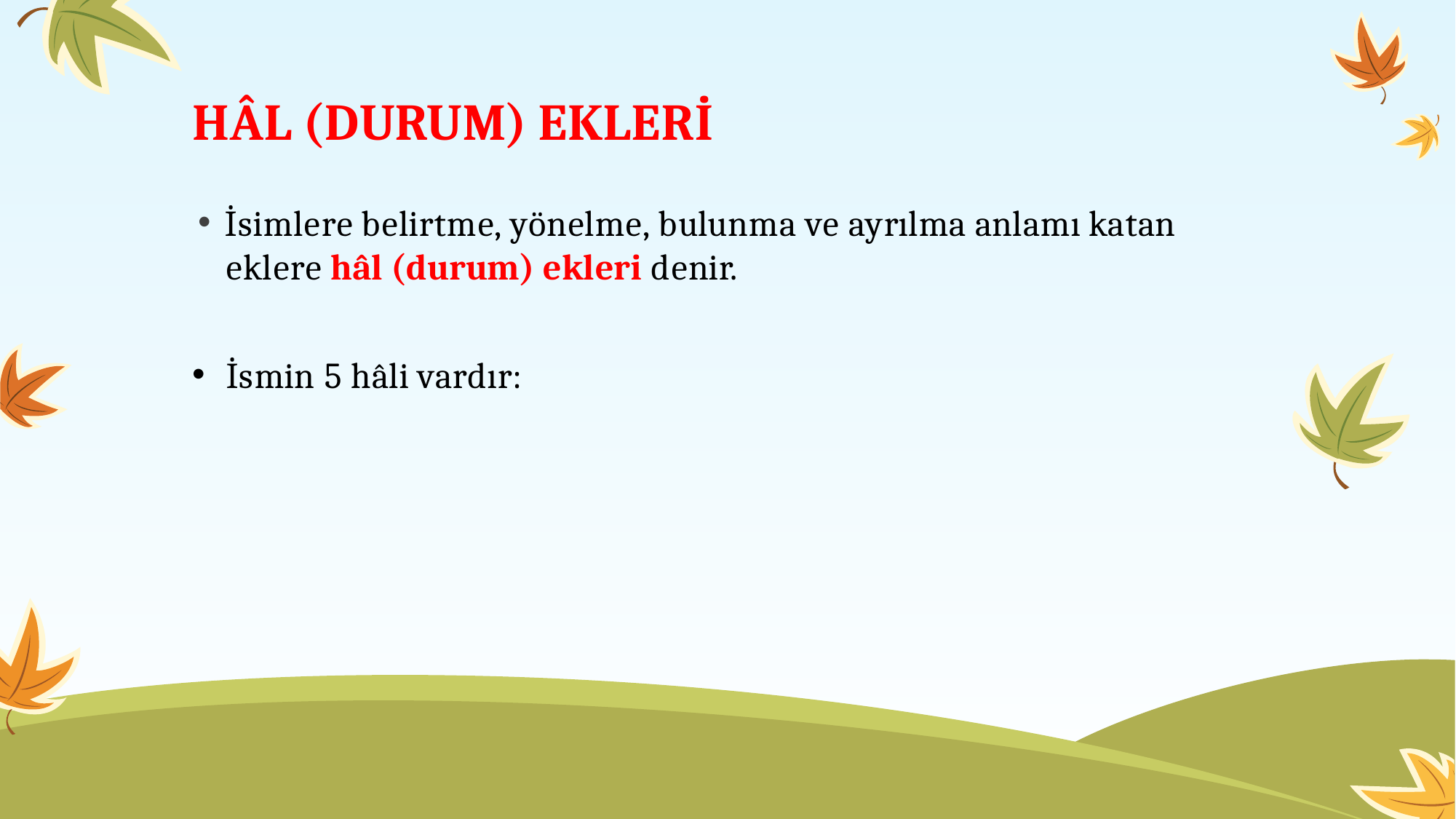

# HÂL (DURUM) EKLERİ
İsimlere belirtme, yönelme, bulunma ve ayrılma anlamı katan eklere hâl (durum) ekleri denir.
İsmin 5 hâli vardır: